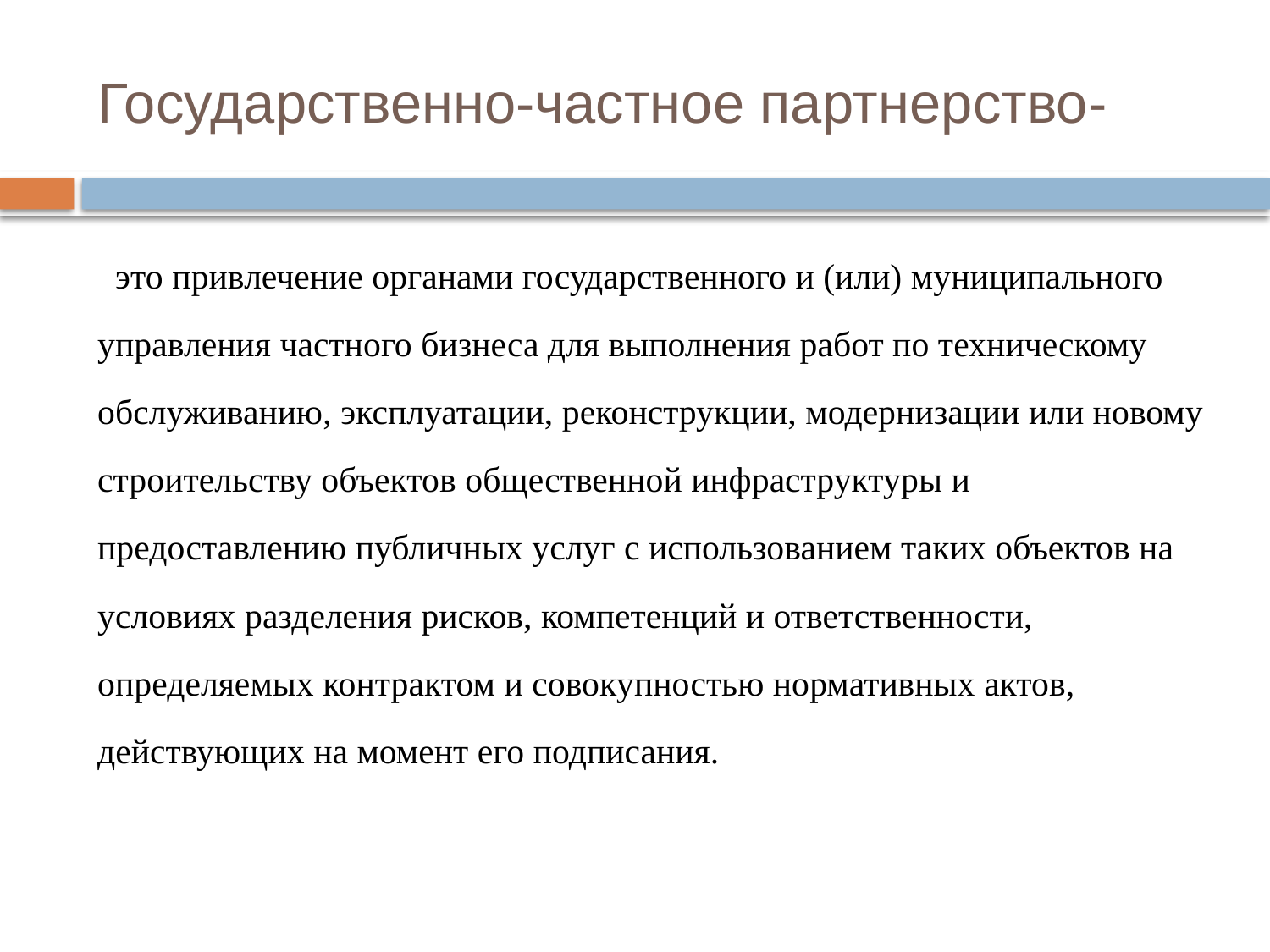

# Государственно-частное партнерство-
  это привлечение органами государственного и (или) муниципального управления частного бизнеса для выполнения работ по техническому обслуживанию, эксплуатации, реконструкции, модернизации или новому строительству объектов общественной инфраструктуры и предоставлению публичных услуг с использованием таких объектов на условиях разделения рисков, компетенций и ответственности, определяемых контрактом и совокупностью нормативных актов, действующих на момент его подписания.